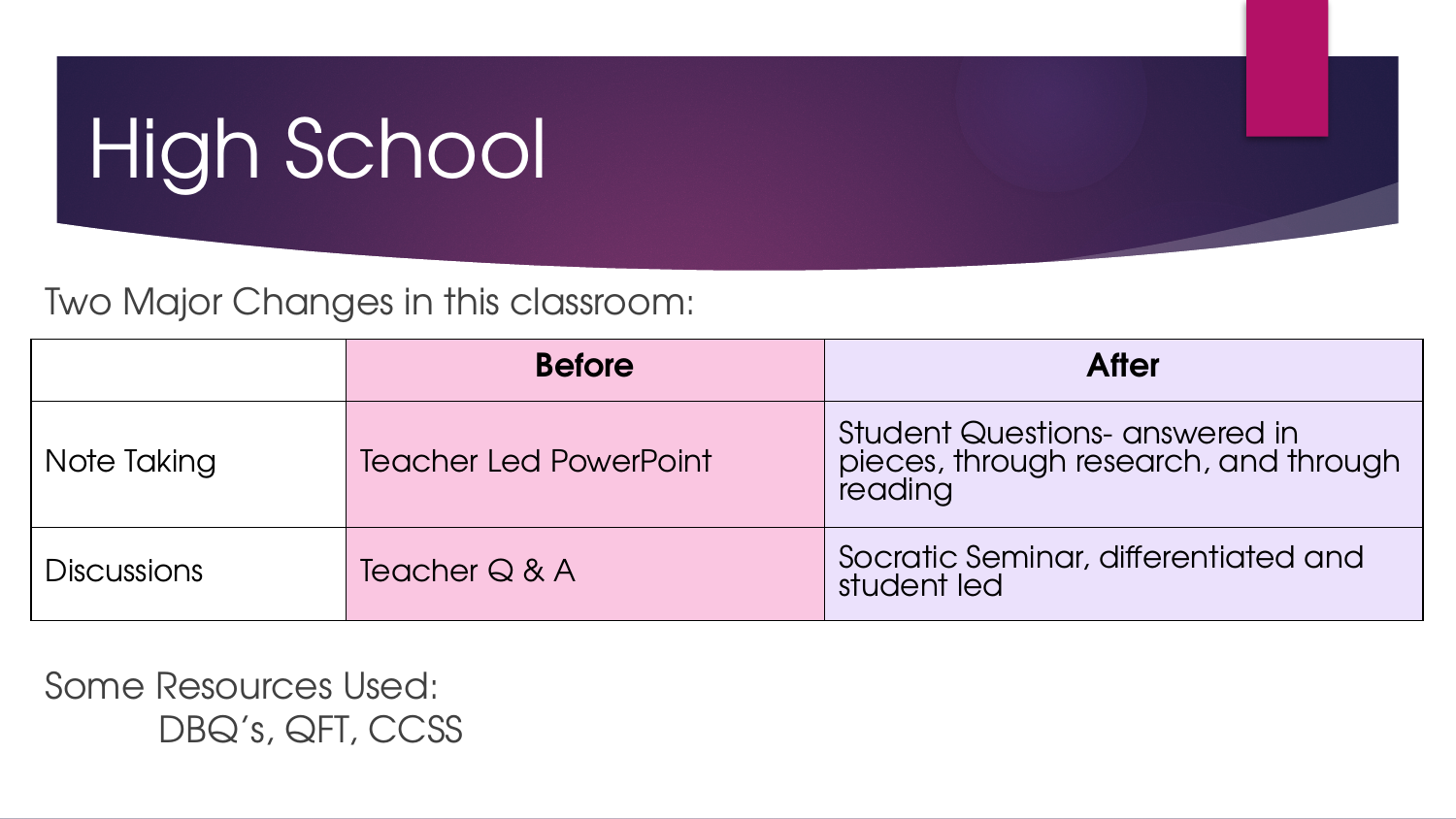

# High School
Two Major Changes in this classroom:

Some Resources Used:
DBQ’s, QFT, CCSS
|  | Before | After |
| --- | --- | --- |
| Note Taking | Teacher Led PowerPoint | Student Questions- answered in pieces, through research, and through reading |
| Discussions | Teacher Q & A | Socratic Seminar, differentiated and student led |